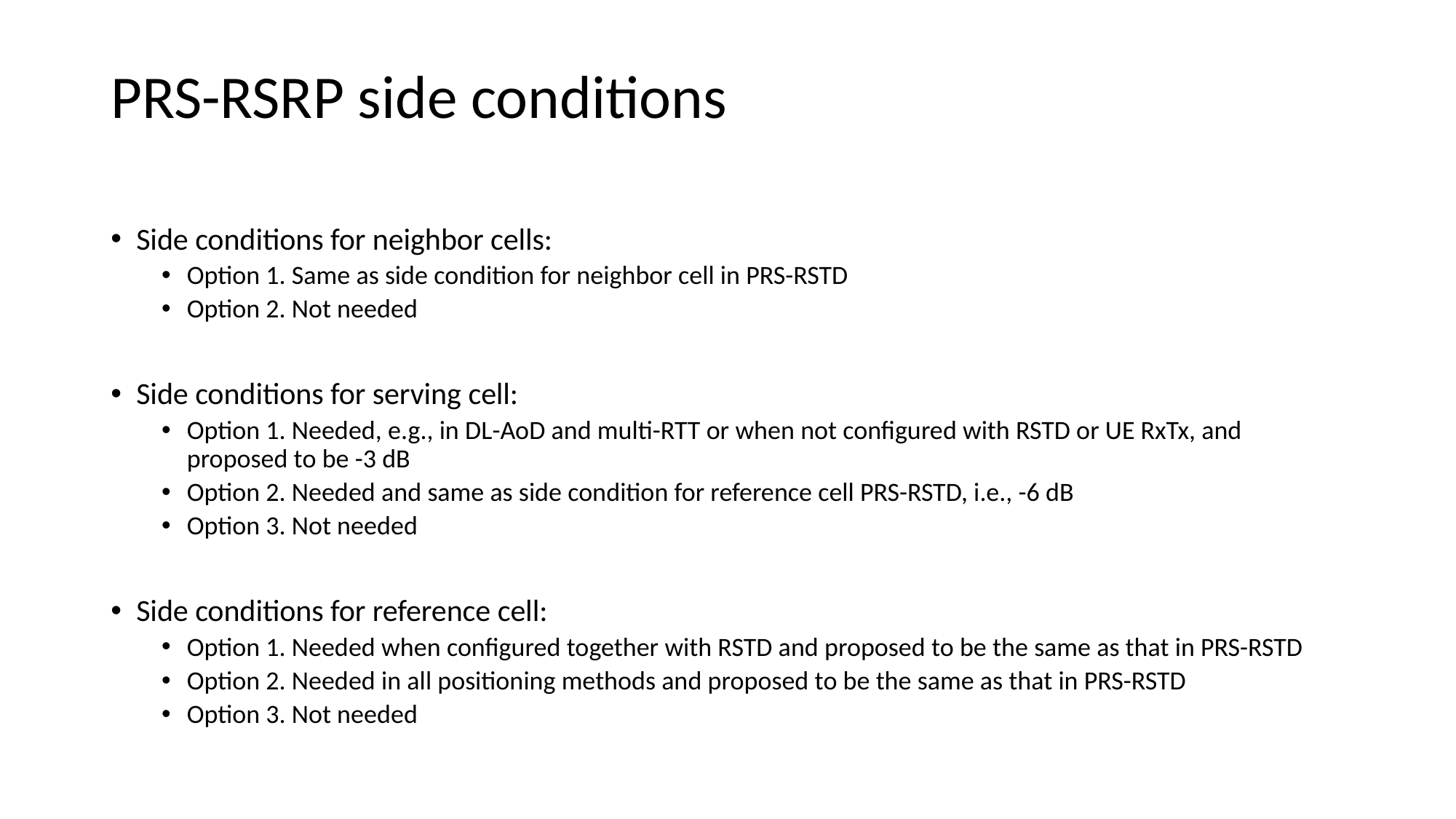

# PRS-RSRP side conditions
Side conditions for neighbor cells:
Option 1. Same as side condition for neighbor cell in PRS-RSTD
Option 2. Not needed

Side conditions for serving cell:
Option 1. Needed, e.g., in DL-AoD and multi-RTT or when not configured with RSTD or UE RxTx, and proposed to be -3 dB
Option 2. Needed and same as side condition for reference cell PRS-RSTD, i.e., -6 dB
Option 3. Not needed

Side conditions for reference cell:
Option 1. Needed when configured together with RSTD and proposed to be the same as that in PRS-RSTD
Option 2. Needed in all positioning methods and proposed to be the same as that in PRS-RSTD
Option 3. Not needed